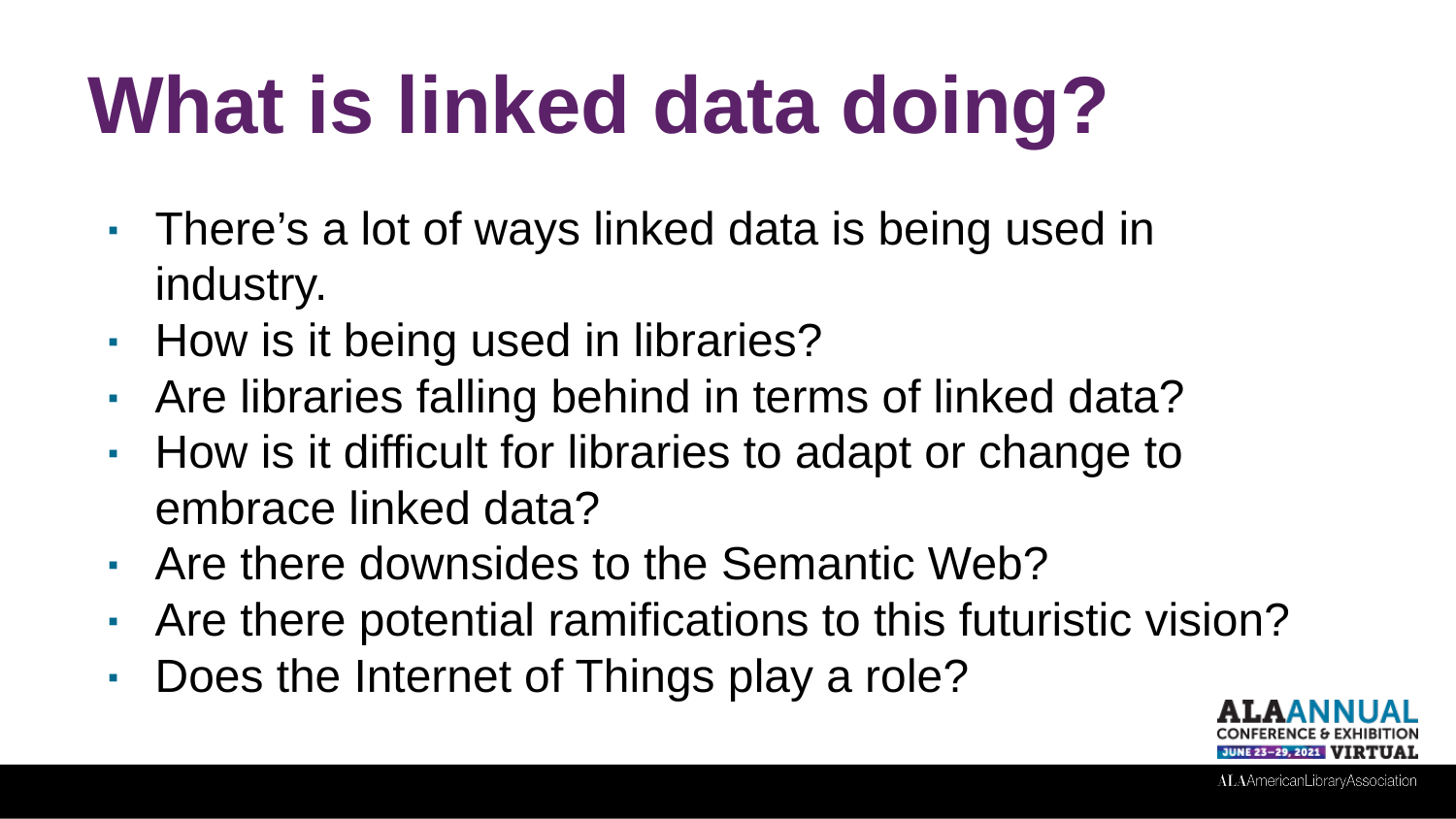

# What is linked data doing?
There’s a lot of ways linked data is being used in industry.
How is it being used in libraries?
Are libraries falling behind in terms of linked data?
How is it difficult for libraries to adapt or change to embrace linked data?
Are there downsides to the Semantic Web?
Are there potential ramifications to this futuristic vision?
Does the Internet of Things play a role?